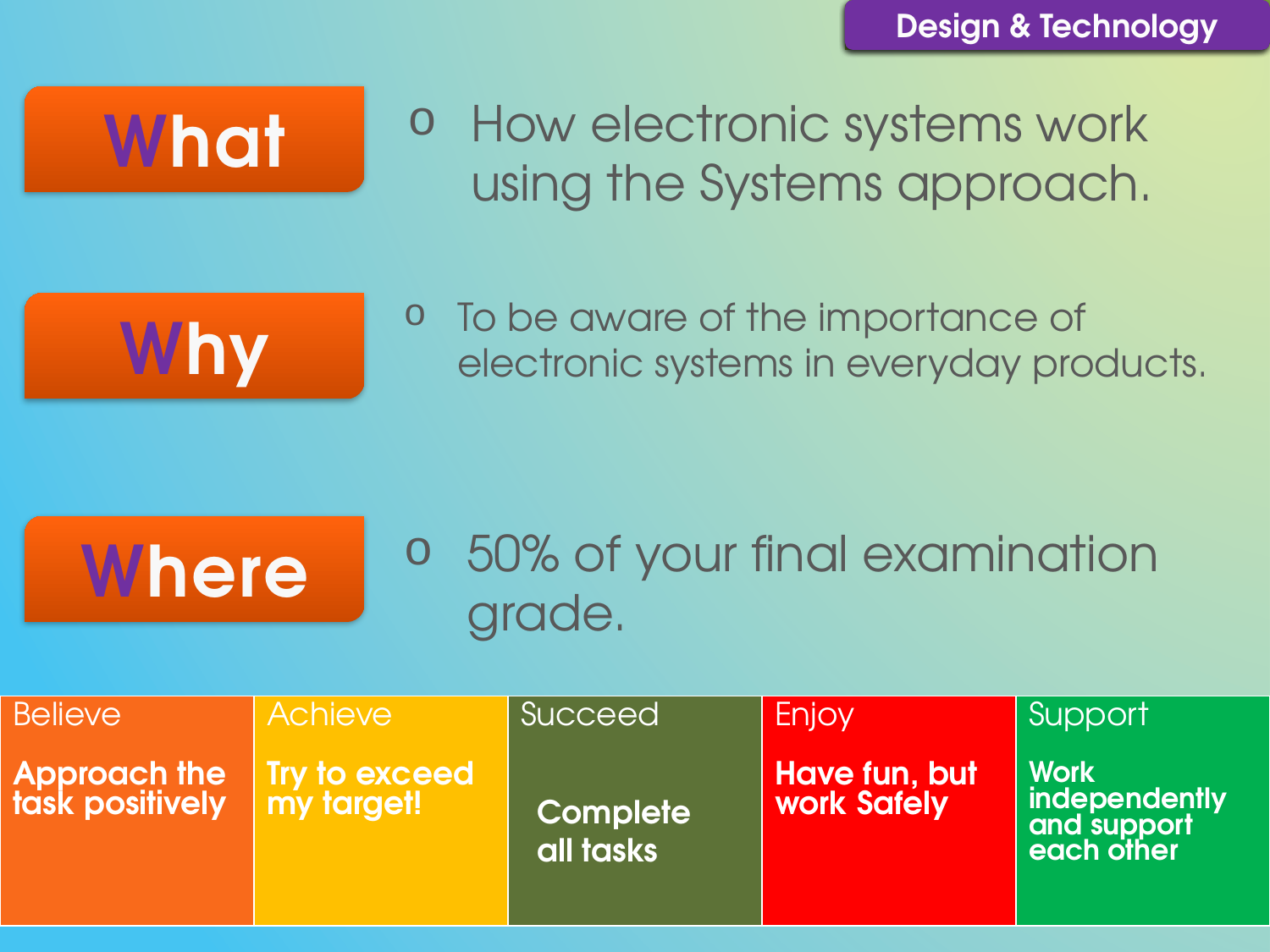

How electronic systems work using the Systems approach.
To be aware of the importance of electronic systems in everyday products.
50% of your final examination grade.
Complete all tasks